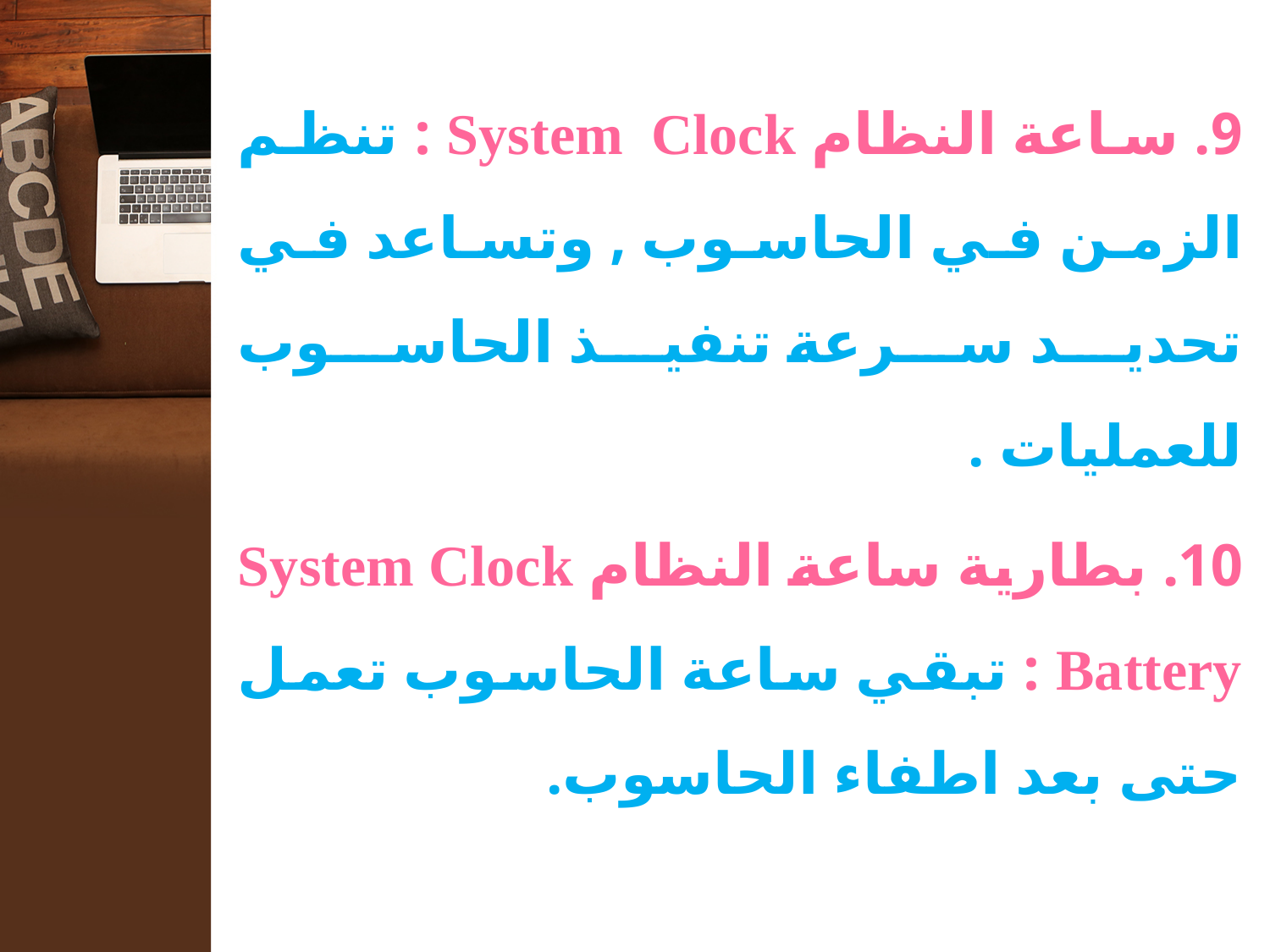

#
9. ساعة النظام System Clock : تنظم الزمن في الحاسوب , وتساعد في تحديد سرعة تنفيذ الحاسوب للعمليات .
10. بطارية ساعة النظام System Clock Battery : تبقي ساعة الحاسوب تعمل حتى بعد اطفاء الحاسوب.